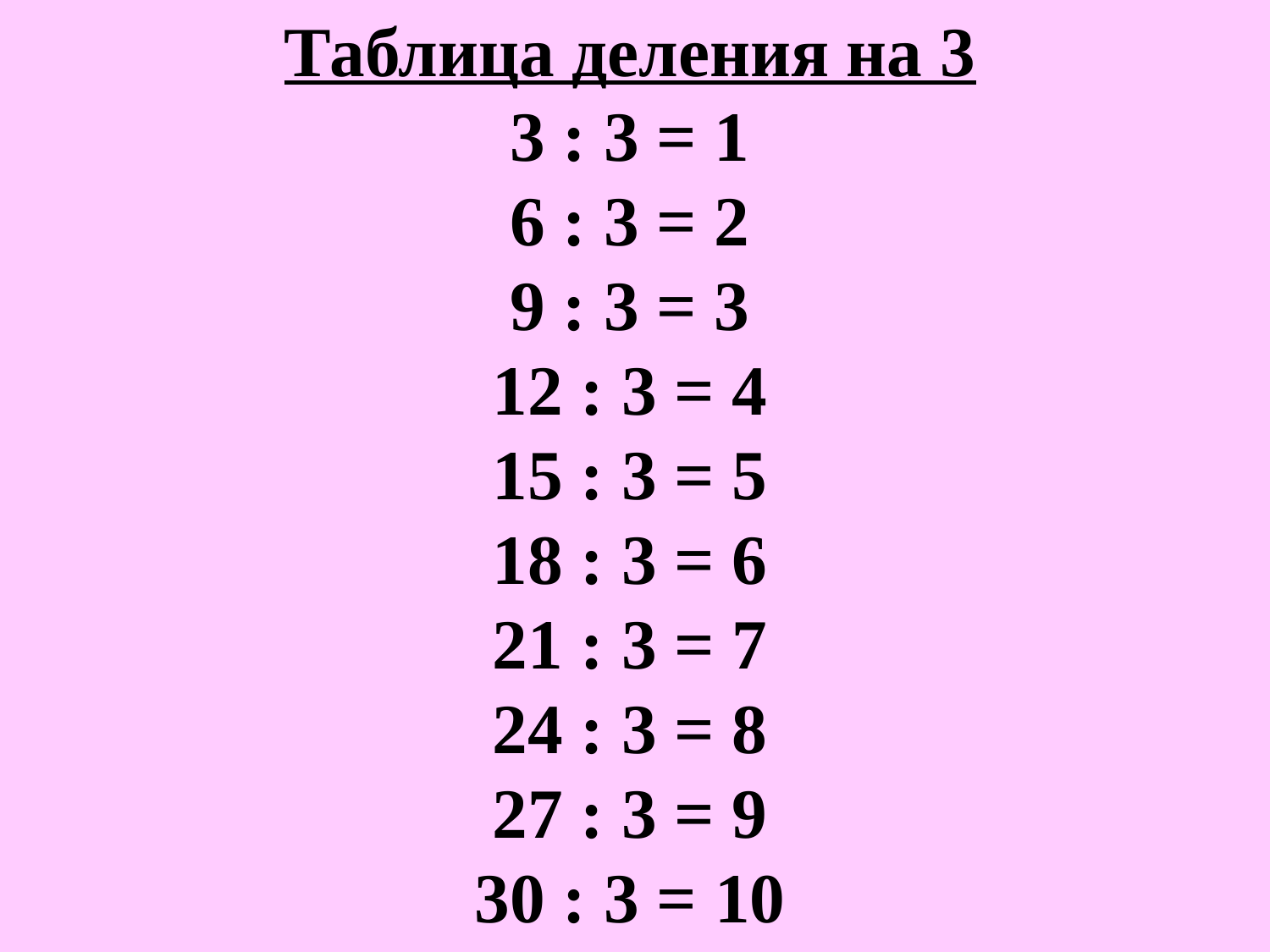

Таблица деления на 3
3 : 3 = 1
6 : 3 = 2
9 : 3 = 3
12 : 3 = 4
15 : 3 = 5
18 : 3 = 6
21 : 3 = 7
24 : 3 = 8
27 : 3 = 9
30 : 3 = 10